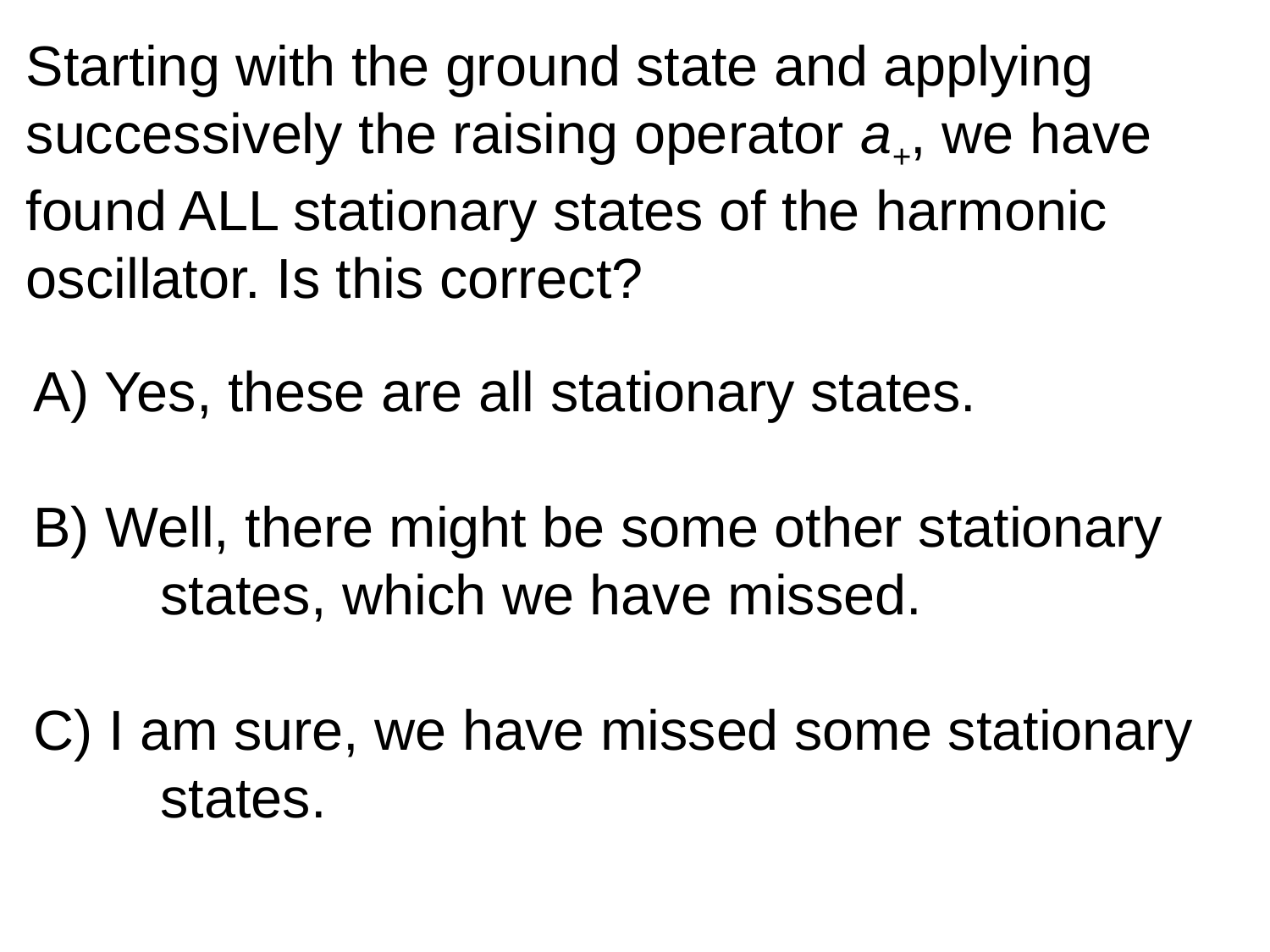

Starting with the ground state and applying successively the raising operator a+, we have found ALL stationary states of the harmonic oscillator. Is this correct?
A) Yes, these are all stationary states.

B) Well, there might be some other stationary 	states, which we have missed.

C) I am sure, we have missed some stationary 	states.